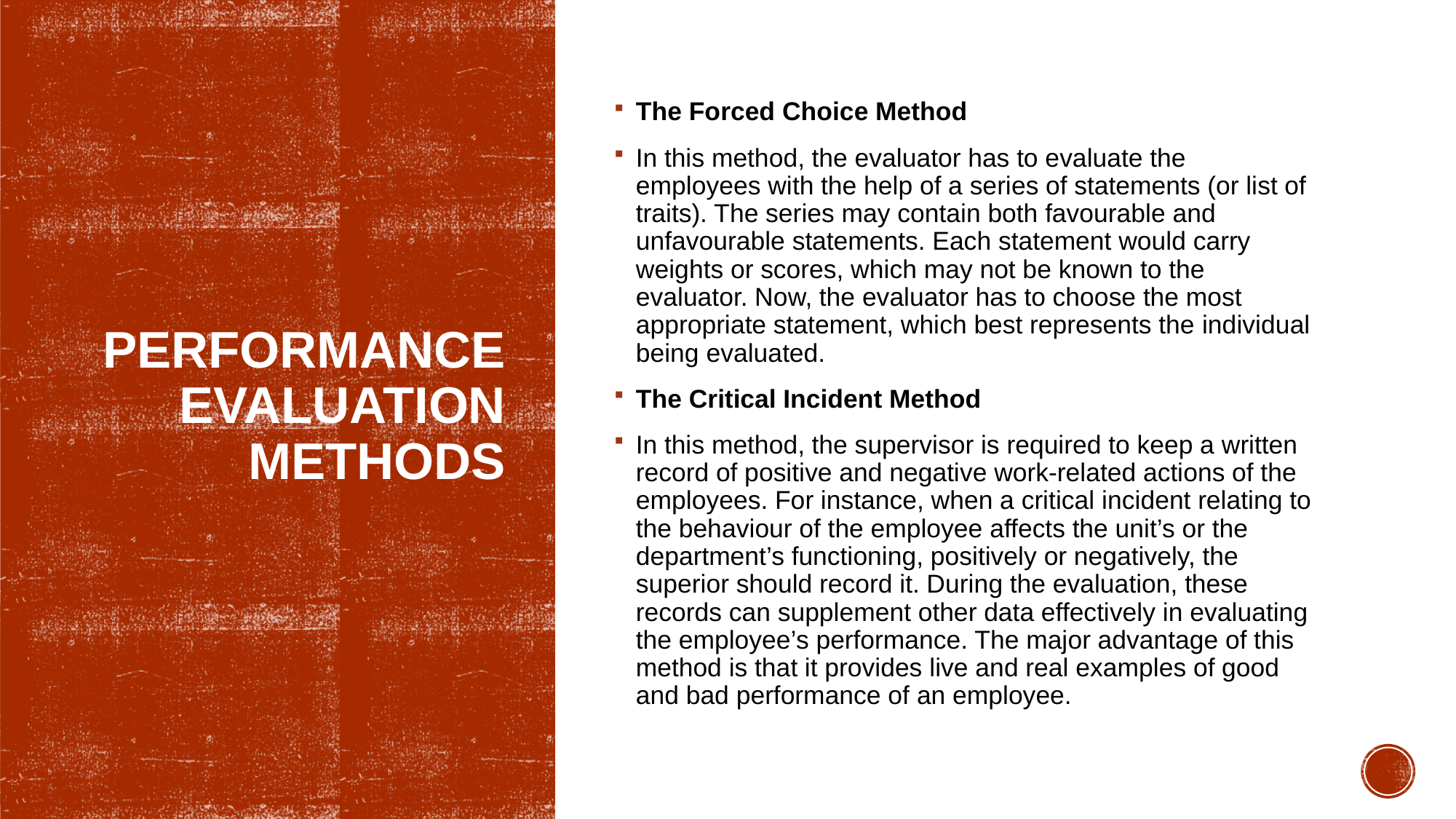

The Forced Choice Method
In this method, the evaluator has to evaluate the employees with the help of a series of statements (or list of traits). The series may contain both favourable and unfavourable statements. Each statement would carry weights or scores, which may not be known to the evaluator. Now, the evaluator has to choose the most appropriate statement, which best represents the individual being evaluated.
The Critical Incident Method
In this method, the supervisor is required to keep a written record of positive and negative work-related actions of the employees. For instance, when a critical incident relating to the behaviour of the employee affects the unit’s or the department’s functioning, positively or negatively, the superior should record it. During the evaluation, these records can supplement other data effectively in evaluating the employee’s performance. The major advantage of this method is that it provides live and real examples of good and bad performance of an employee.
# Performance Evaluation Methods